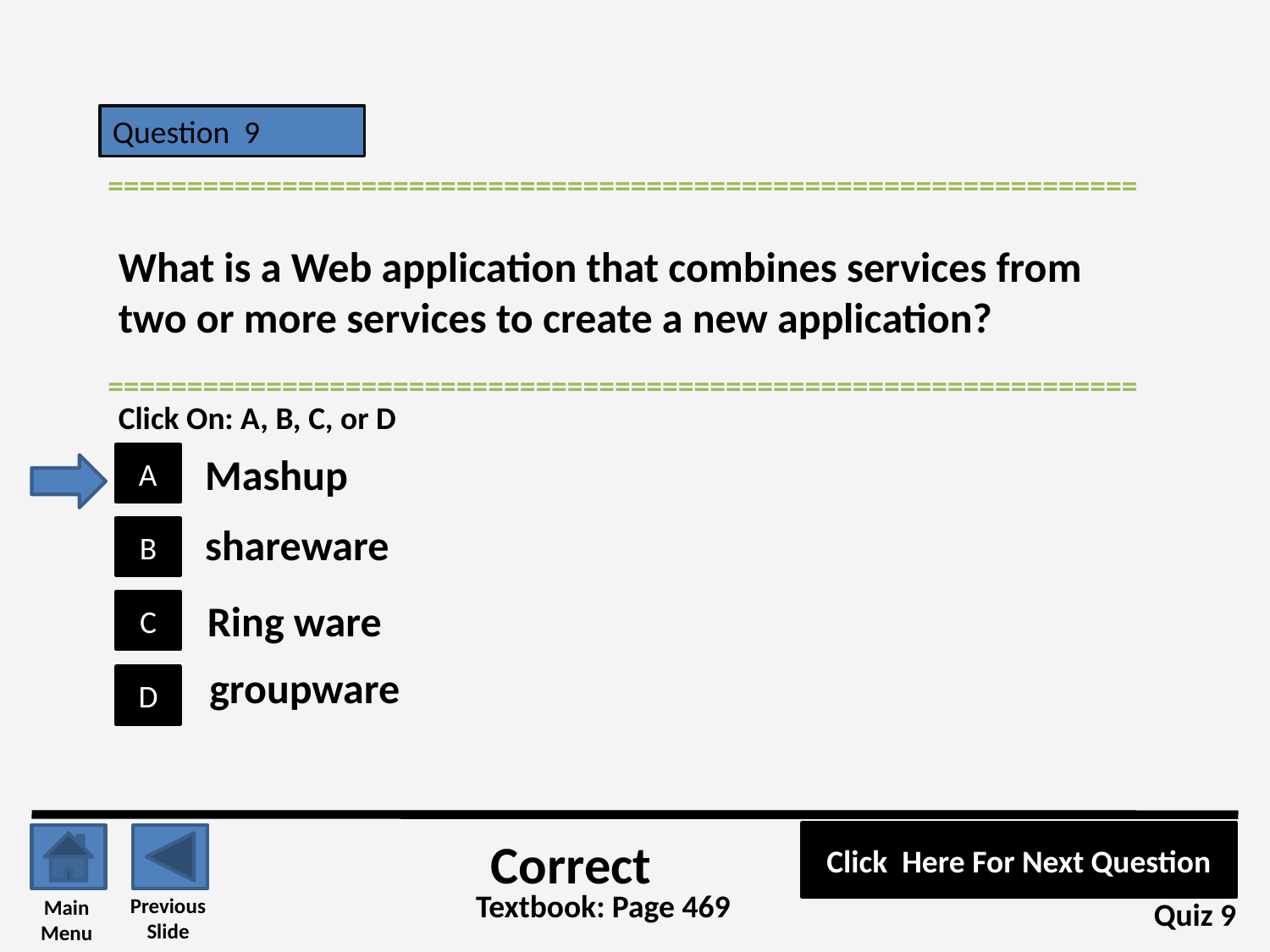

Question  9
=================================================================
What is a Web application that combines services from two or more services to create a new application?
=================================================================
Click On: A, B, C, or D

Mashup
A

shareware
B

Ring ware
C

groupware
D
Click  Here For Next Question

Correct
Textbook: Page 469
Previous
Slide
Main
Menu
Quiz 9